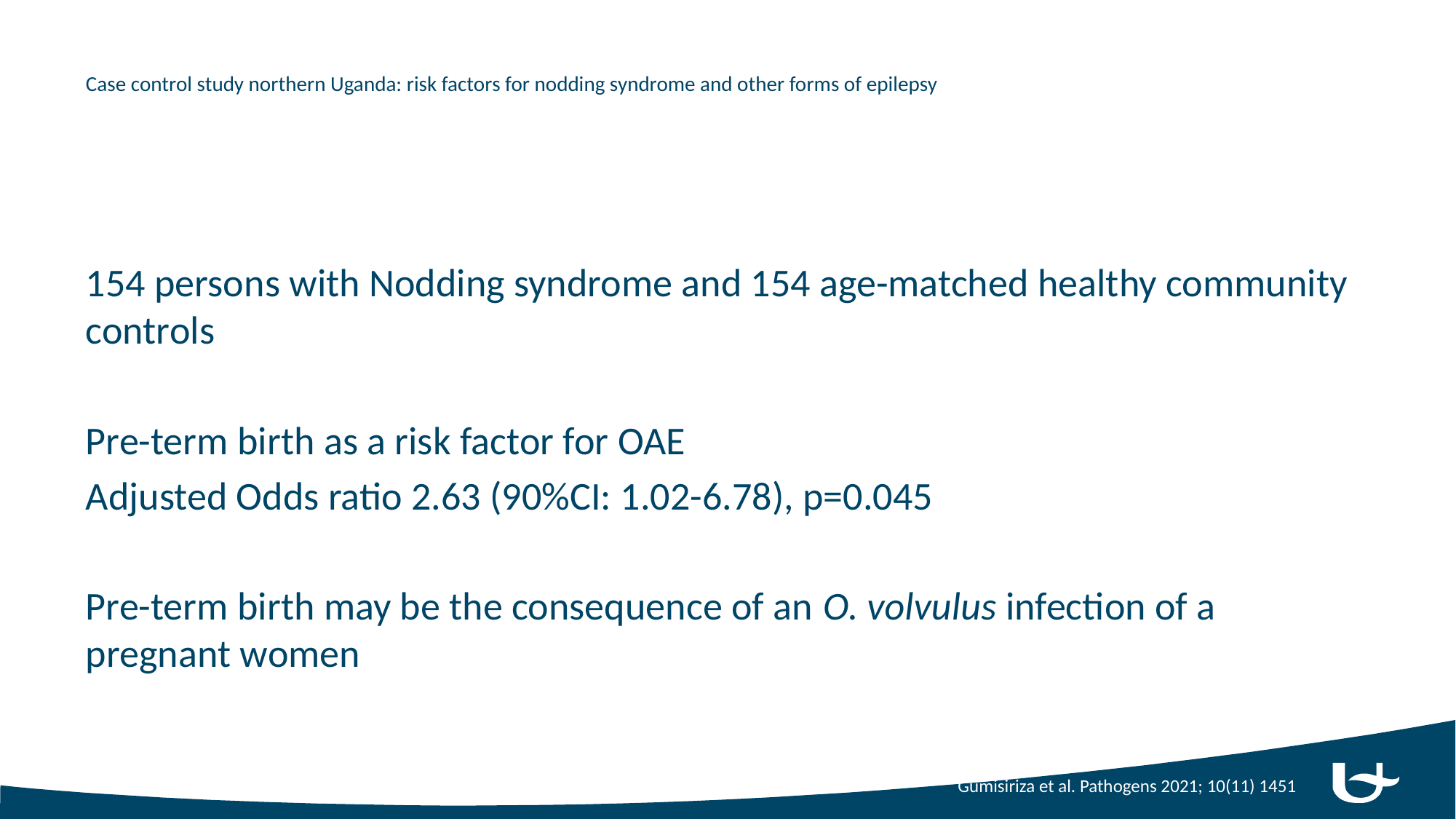

# Case control study northern Uganda: risk factors for nodding syndrome and other forms of epilepsy

154 persons with Nodding syndrome and 154 age-matched healthy community controls

Pre-term birth as a risk factor for OAE
Adjusted Odds ratio 2.63 (90%CI: 1.02-6.78), p=0.045

Pre-term birth may be the consequence of an O. volvulus infection of a pregnant women

Gumisiriza et al. Pathogens 2021; 10(11) 1451